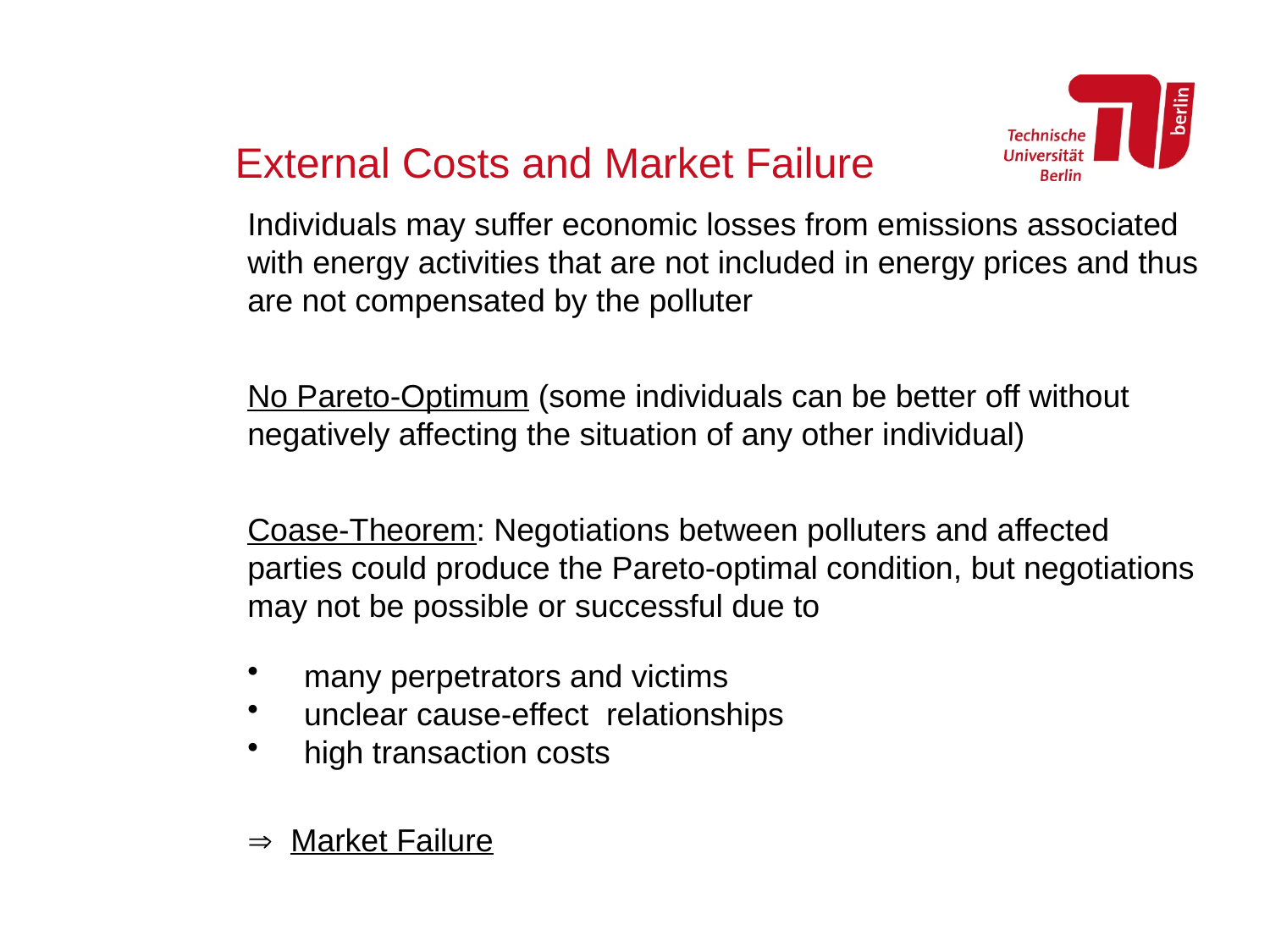

External Costs and Market Failure
Individuals may suffer economic losses from emissions associated with energy activities that are not included in energy prices and thus are not compensated by the polluter
No Pareto-Optimum (some individuals can be better off without negatively affecting the situation of any other individual)
Coase-Theorem: Negotiations between polluters and affected parties could produce the Pareto-optimal condition, but negotiations may not be possible or successful due to
   many perpetrators and victims
   unclear cause-effect  relationships
   high transaction costs
⇒  Market Failure